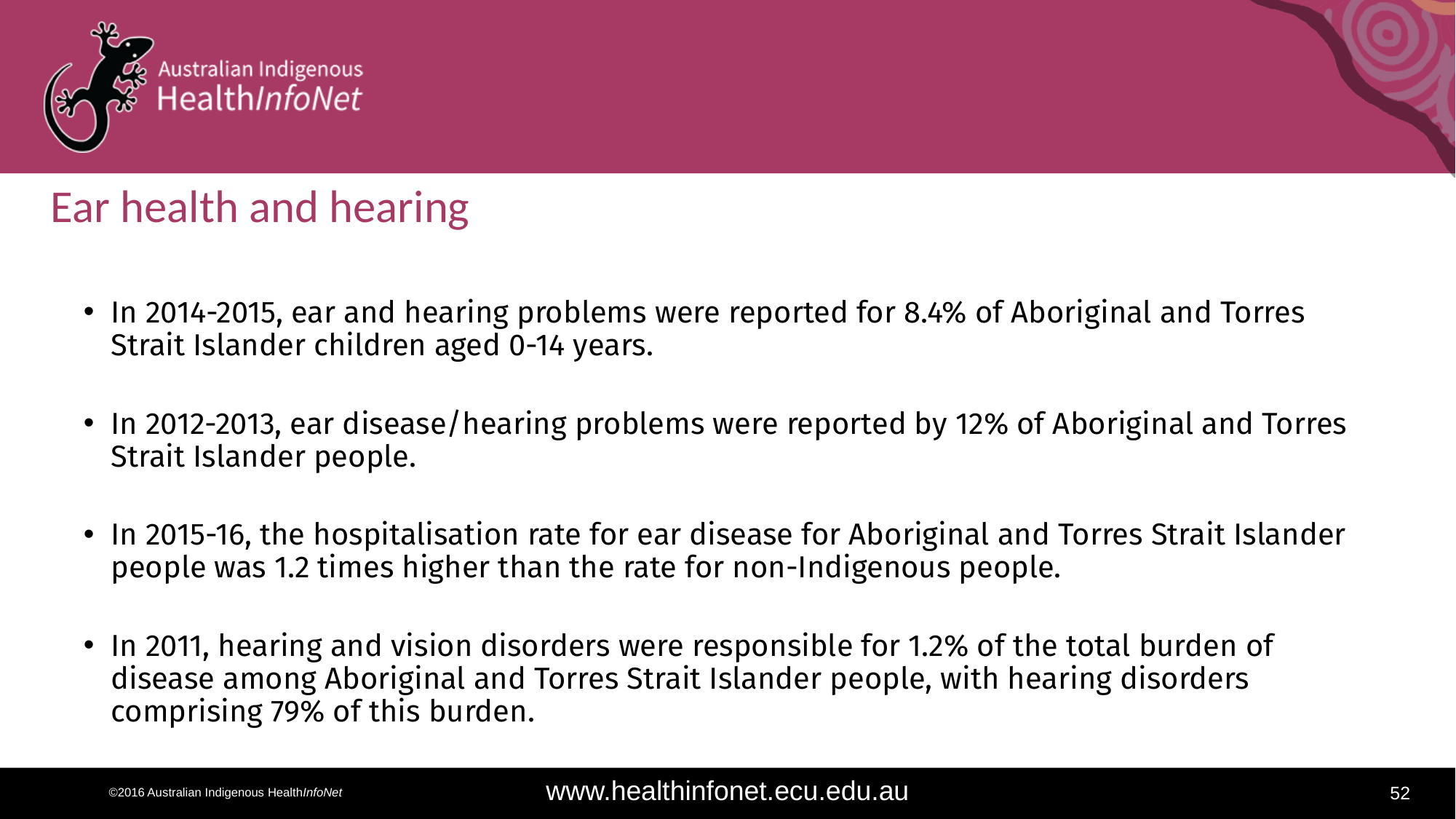

# Ear health and hearing
In 2014-2015, ear and hearing problems were reported for 8.4% of Aboriginal and Torres Strait Islander children aged 0-14 years.
In 2012-2013, ear disease/hearing problems were reported by 12% of Aboriginal and Torres Strait Islander people.
In 2015-16, the hospitalisation rate for ear disease for Aboriginal and Torres Strait Islander people was 1.2 times higher than the rate for non-Indigenous people.
In 2011, hearing and vision disorders were responsible for 1.2% of the total burden of disease among Aboriginal and Torres Strait Islander people, with hearing disorders comprising 79% of this burden.